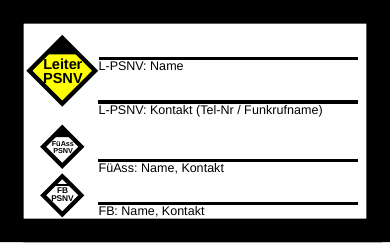

Leiter
PSNV
L-PSNV: Name
L-PSNV: Kontakt (Tel-Nr / Funkrufname)

FüAss
PSNV
FüAss: Name, Kontakt

FB
PSNV
FB: Name, Kontakt